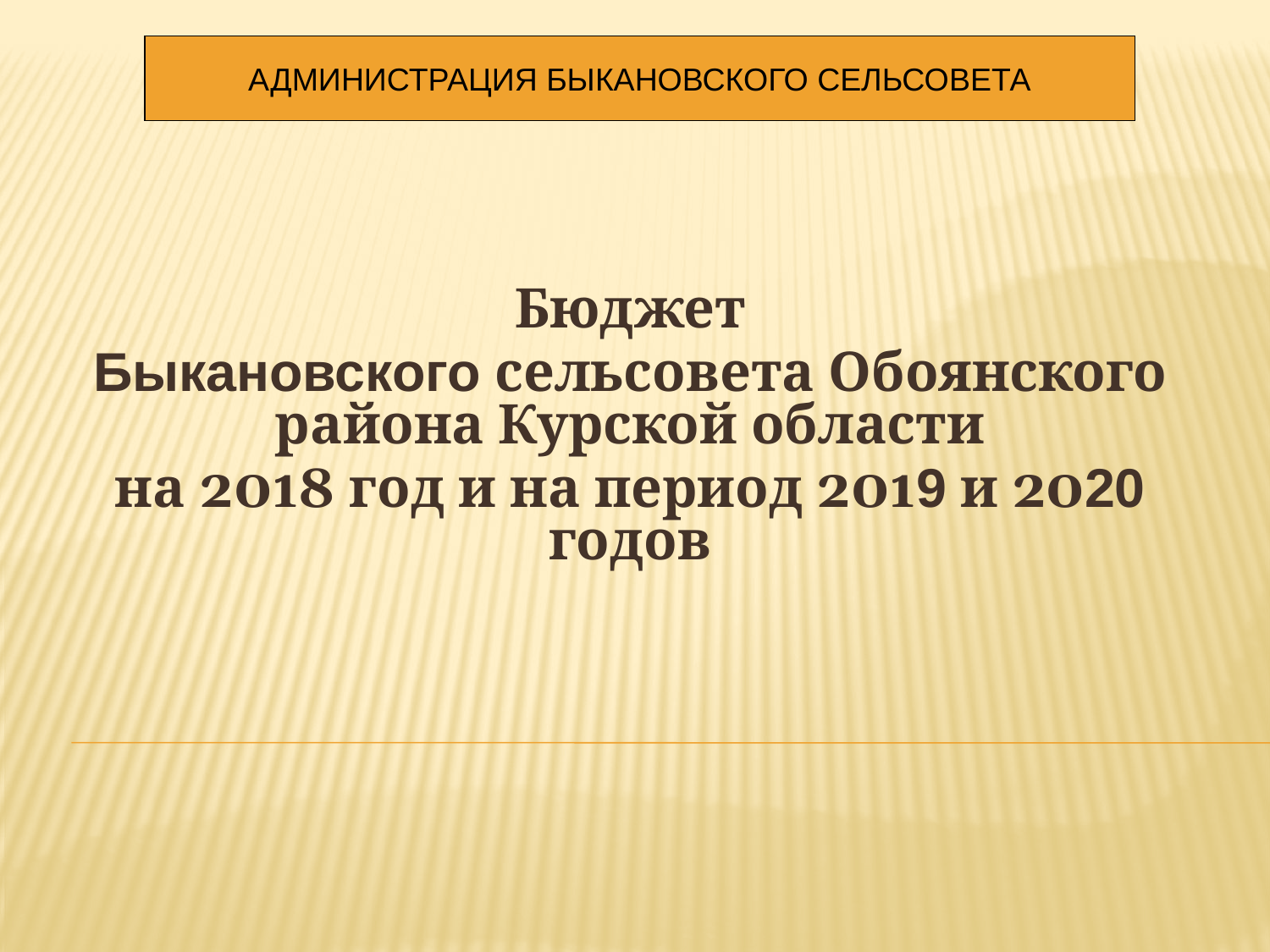

АДМИНИСТРАЦИЯ БЫКАНОВСКОГО СЕЛЬСОВЕТА
Бюджет
Быкановского сельсовета Обоянского района Курской области
на 2018 год и на период 2019 и 2020 годов